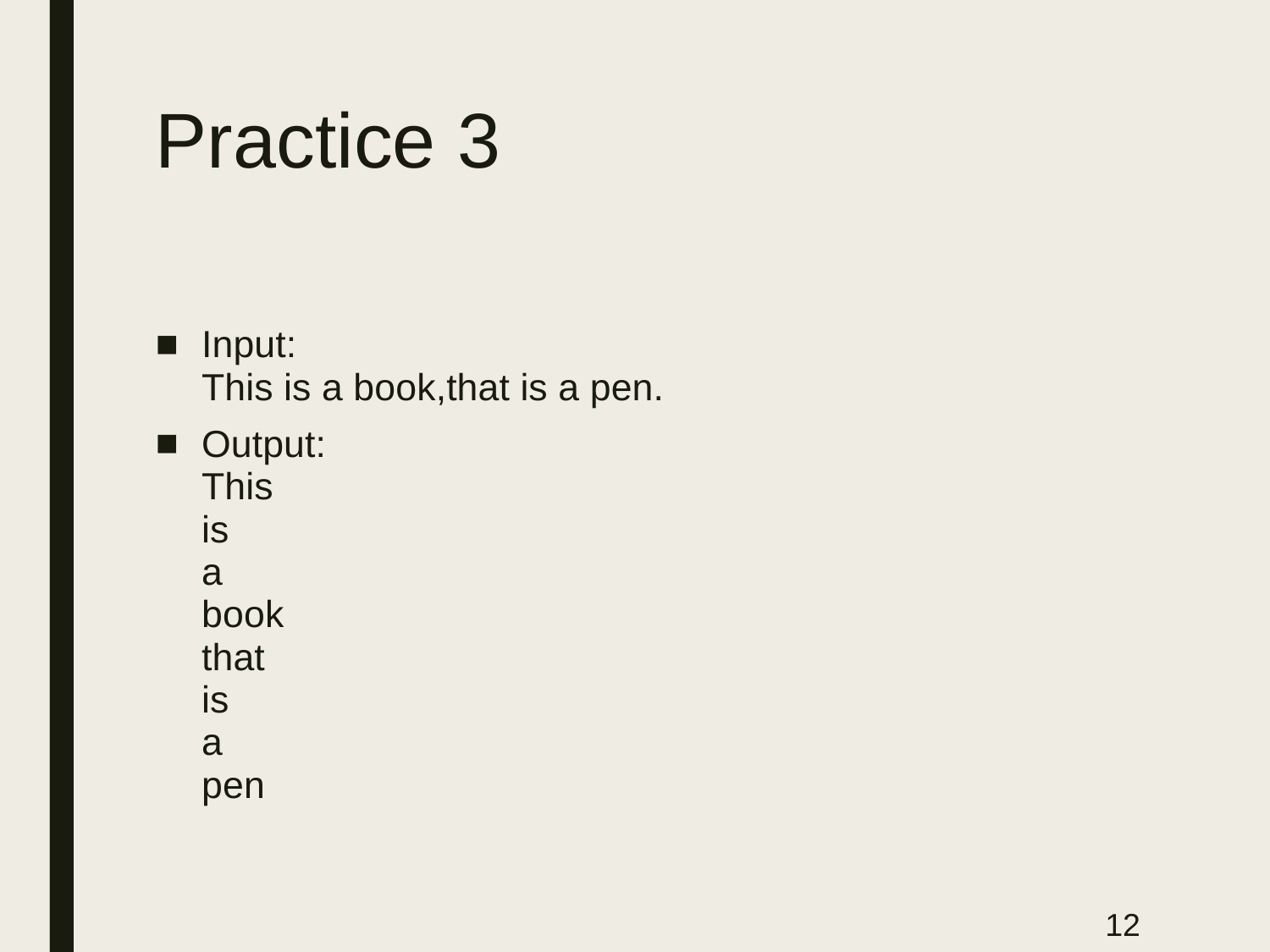

# Practice 3
Input:
This is a book,that is a pen.
Output:
This
is
a
book
that
is
a
pen
12